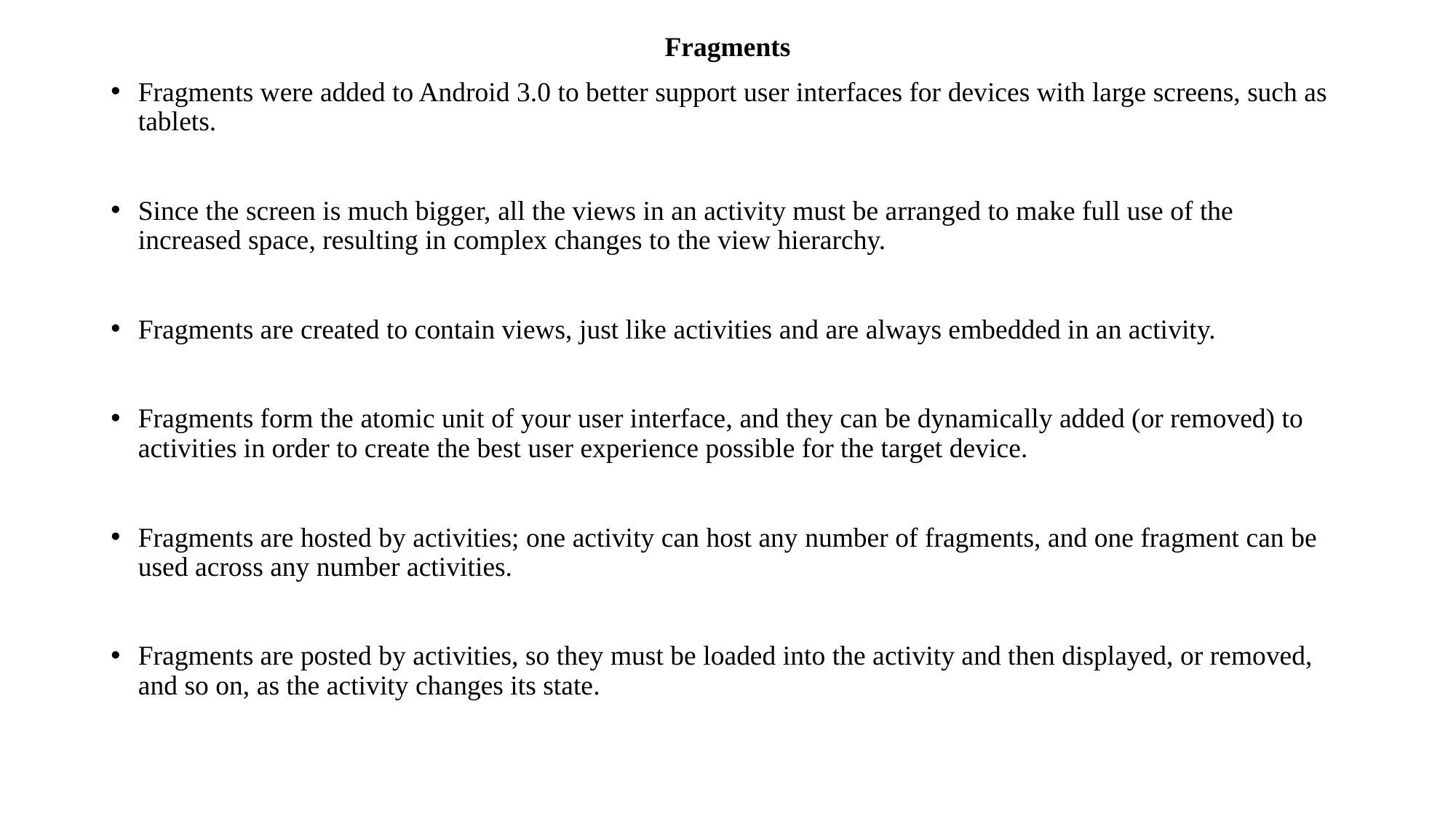

Fragments
Fragments were added to Android 3.0 to better support user interfaces for devices with large screens, such as tablets.

Since the screen is much bigger, all the views in an activity must be arranged to make full use of the increased space, resulting in complex changes to the view hierarchy.

Fragments are created to contain views, just like activities and are always embedded in an activity.

Fragments form the atomic unit of your user interface, and they can be dynamically added (or removed) to activities in order to create the best user experience possible for the target device.

Fragments are hosted by activities; one activity can host any number of fragments, and one fragment can be used across any number activities.

Fragments are posted by activities, so they must be loaded into the activity and then displayed, or removed, and so on, as the activity changes its state.